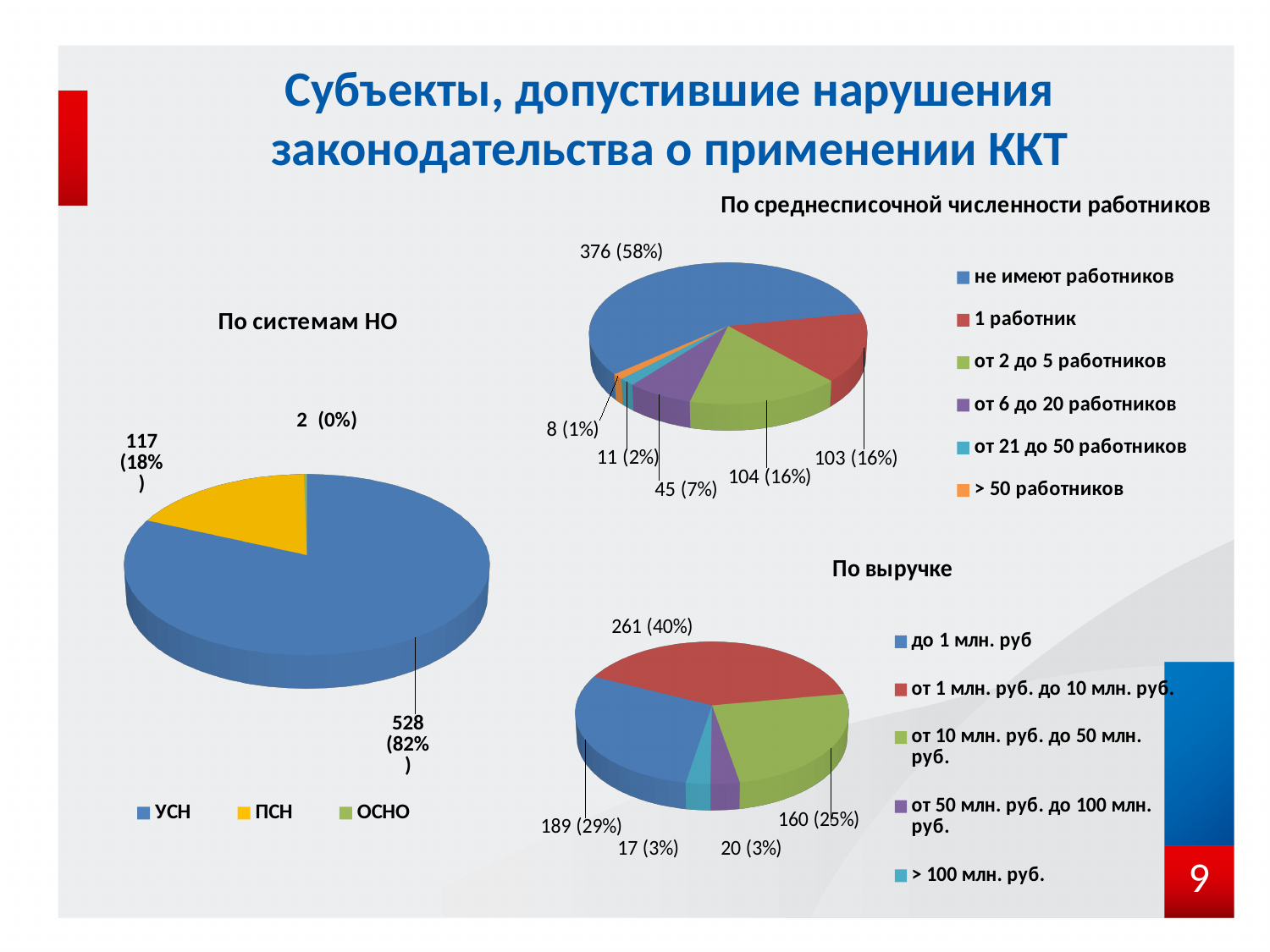

Субъекты, допустившие нарушения законодательства о применении ККТ

[unsupported chart]

[unsupported chart]

[unsupported chart]

9